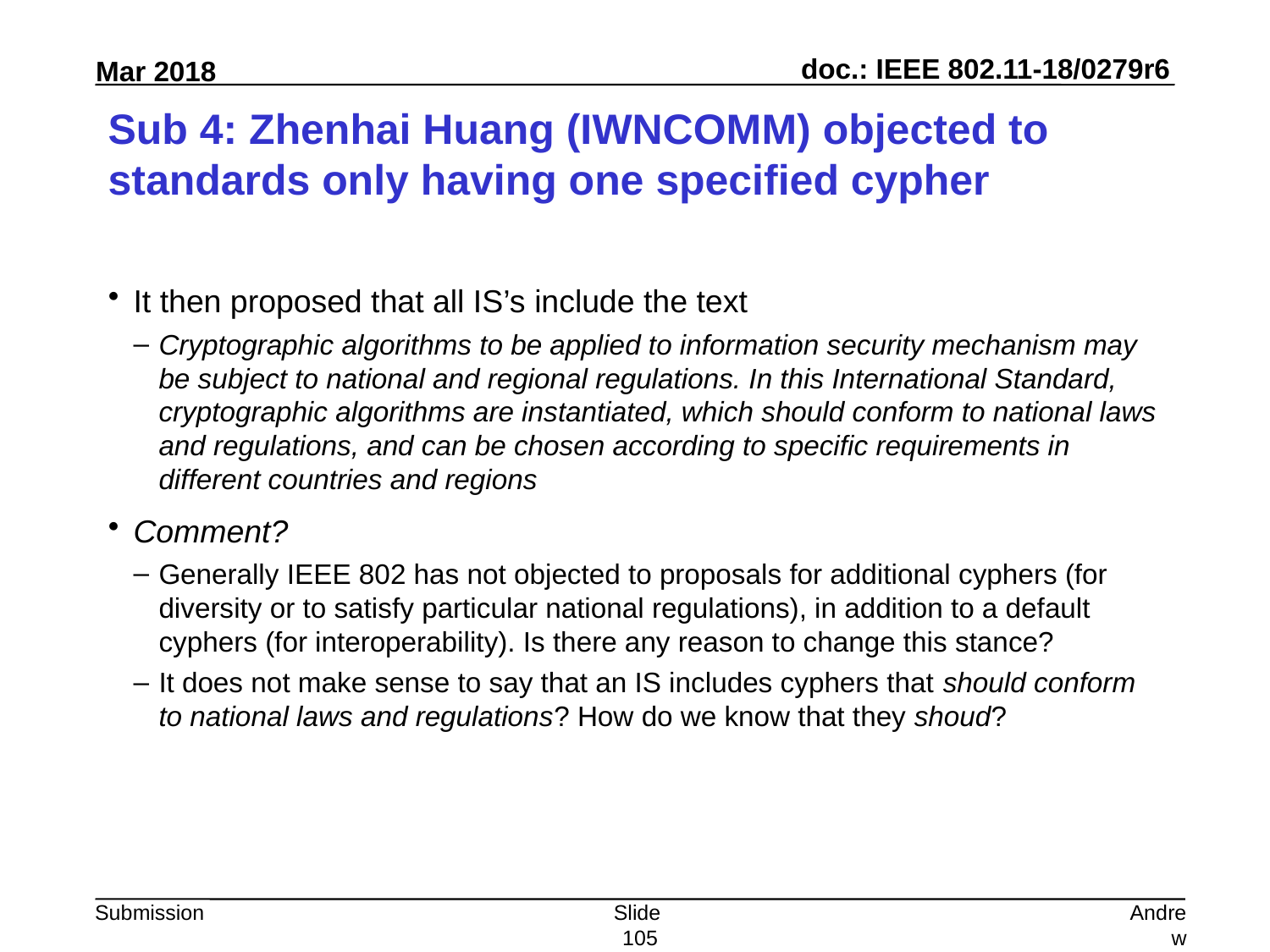

# Sub 4: Zhenhai Huang (IWNCOMM) objected to standards only having one specified cypher
It then proposed that all IS’s include the text
Cryptographic algorithms to be applied to information security mechanism may be subject to national and regional regulations. In this International Standard, cryptographic algorithms are instantiated, which should conform to national laws and regulations, and can be chosen according to specific requirements in different countries and regions
Comment?
Generally IEEE 802 has not objected to proposals for additional cyphers (for diversity or to satisfy particular national regulations), in addition to a default cyphers (for interoperability). Is there any reason to change this stance?
It does not make sense to say that an IS includes cyphers that should conform to national laws and regulations? How do we know that they shoud?

Slide 105
Andrew Myles, Cisco